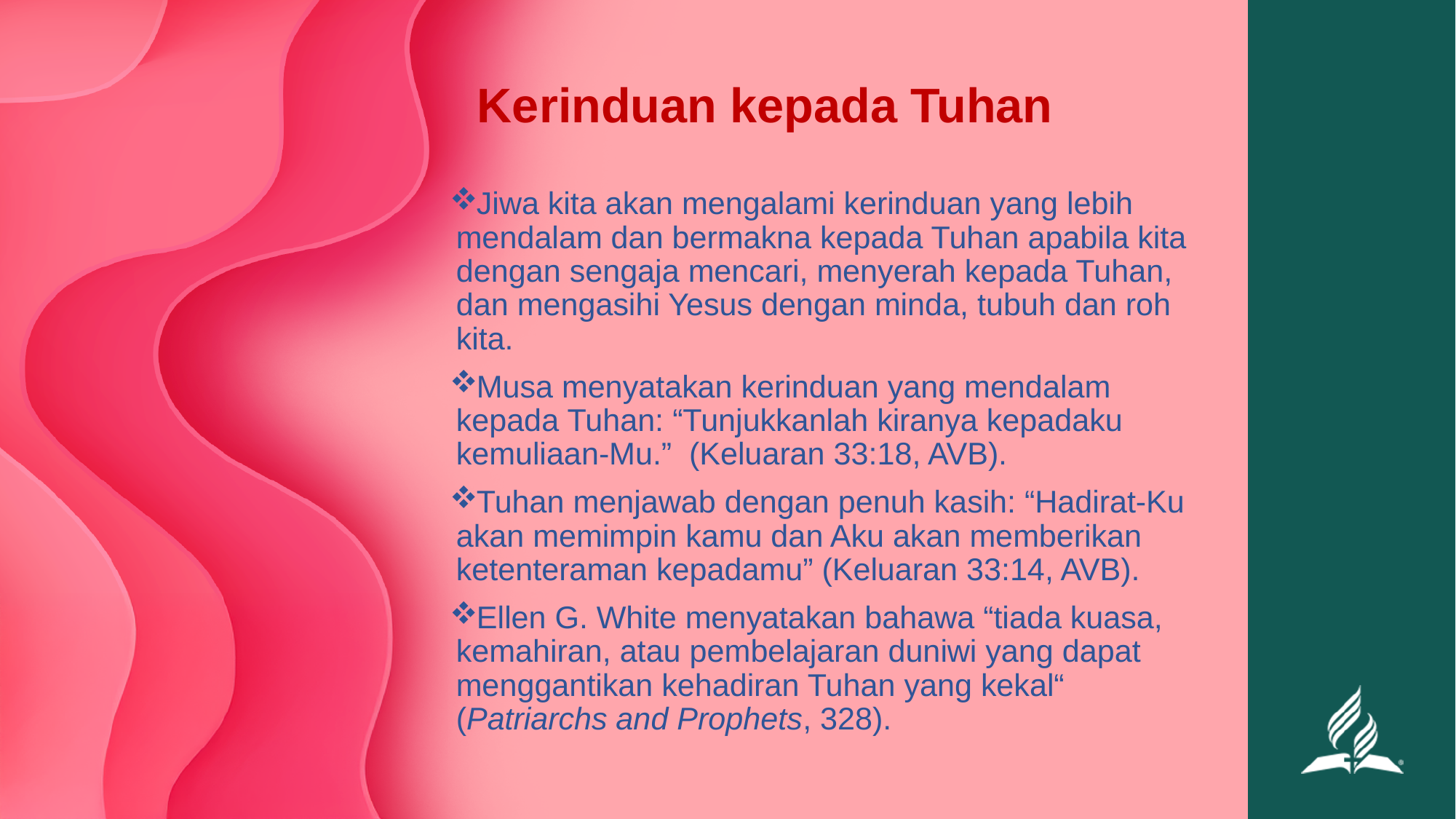

# Kerinduan kepada Tuhan

Jiwa kita akan mengalami kerinduan yang lebih mendalam dan bermakna kepada Tuhan apabila kita dengan sengaja mencari, menyerah kepada Tuhan, dan mengasihi Yesus dengan minda, tubuh dan roh kita.
Musa menyatakan kerinduan yang mendalam kepada Tuhan: “Tunjukkanlah kiranya kepadaku kemuliaan-Mu.”  (Keluaran 33:18, AVB).
Tuhan menjawab dengan penuh kasih: “Hadirat-Ku akan memimpin kamu dan Aku akan memberikan ketenteraman kepadamu” (Keluaran 33:14, AVB).
Ellen G. White menyatakan bahawa “tiada kuasa, kemahiran, atau pembelajaran duniwi yang dapat menggantikan kehadiran Tuhan yang kekal“ (Patriarchs and Prophets, 328).